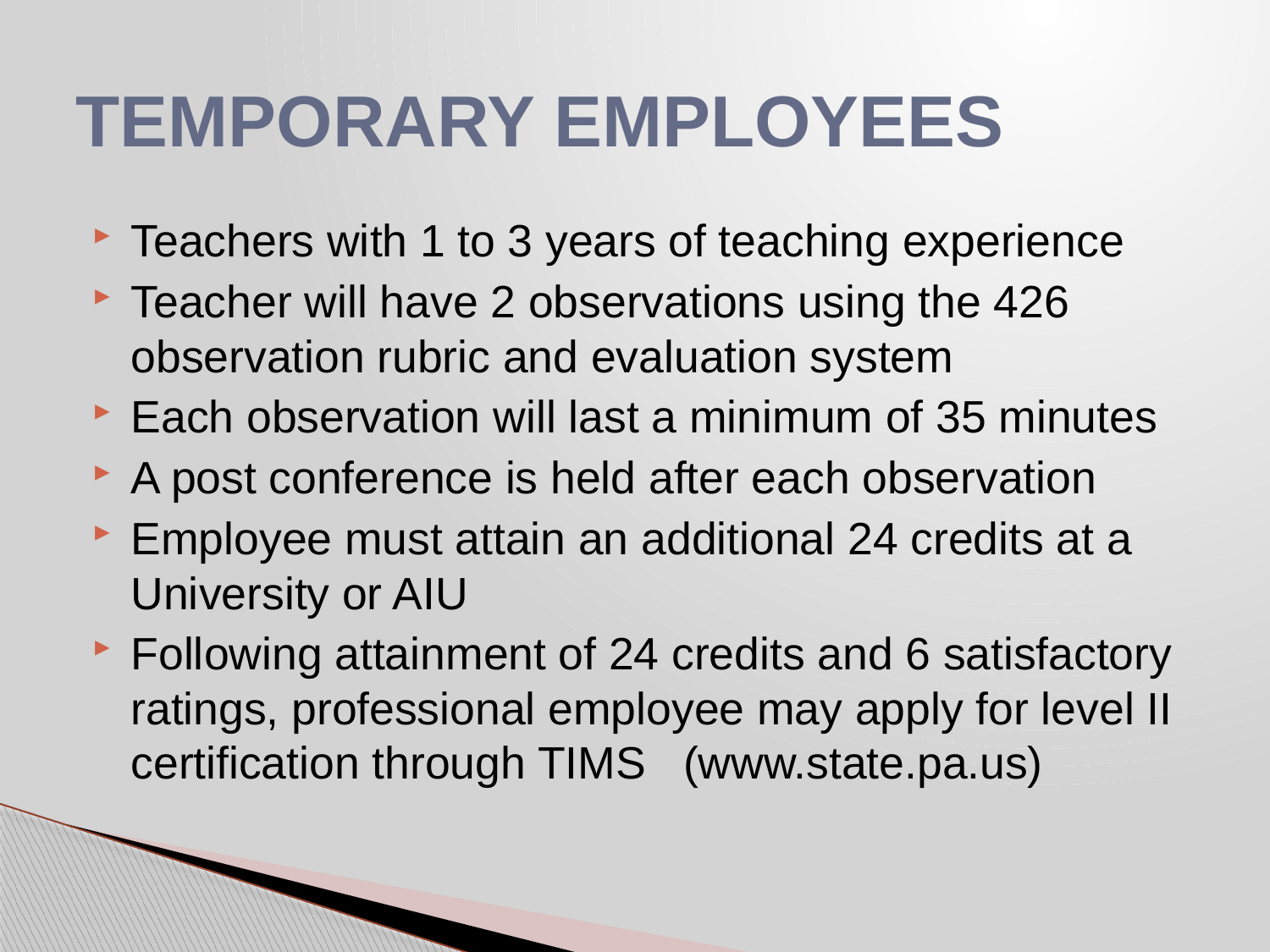

# TEMPORARY EMPLOYEES
Teachers with 1 to 3 years of teaching experience
Teacher will have 2 observations using the 426 observation rubric and evaluation system
Each observation will last a minimum of 35 minutes
A post conference is held after each observation
Employee must attain an additional 24 credits at a University or AIU
Following attainment of 24 credits and 6 satisfactory ratings, professional employee may apply for level II certification through TIMS   (www.state.pa.us)